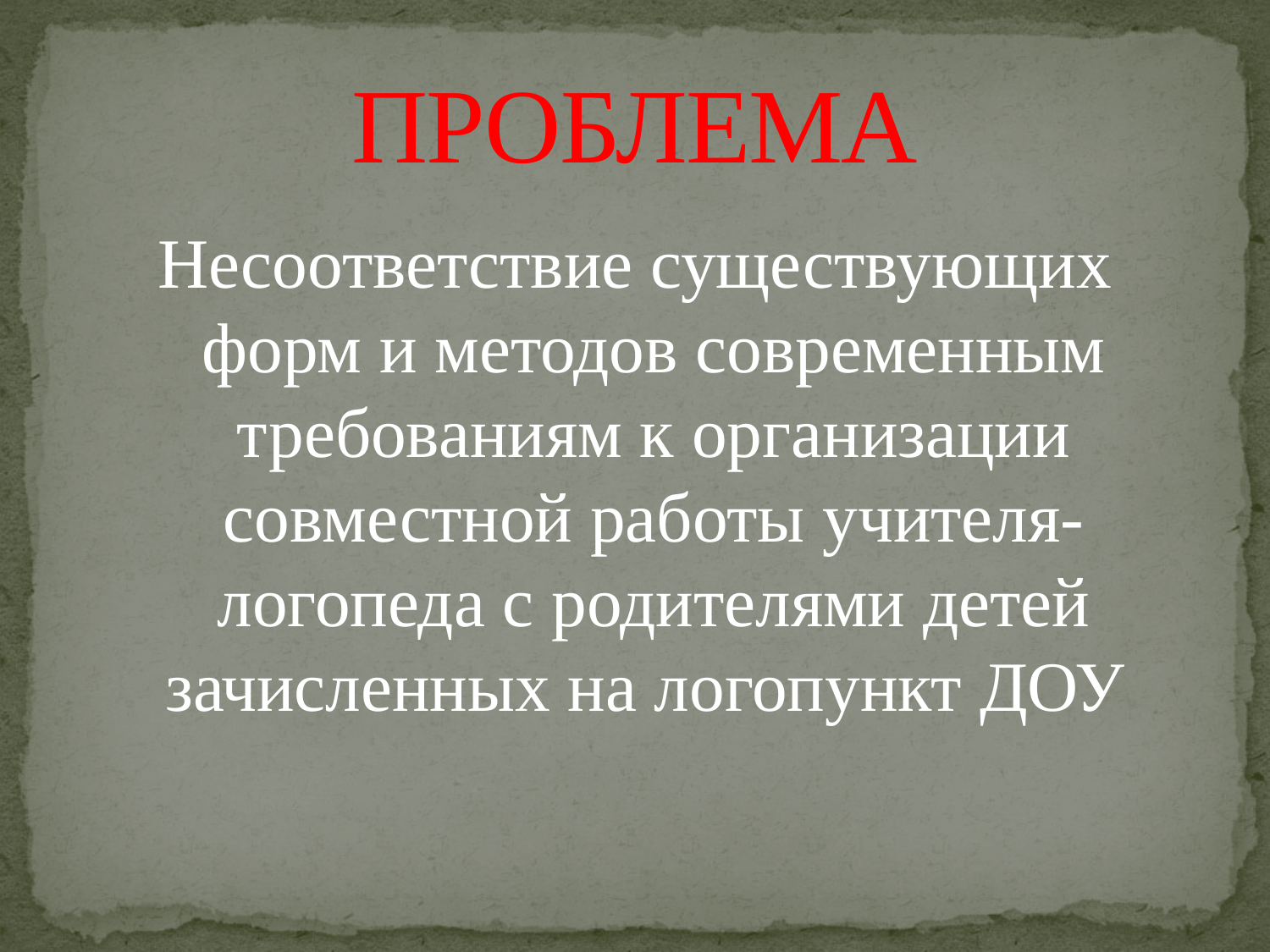

# ПРОБЛЕМА
Несоответствие существующих форм и методов современным требованиям к организации совместной работы учителя-логопеда с родителями детей зачисленных на логопункт ДОУ